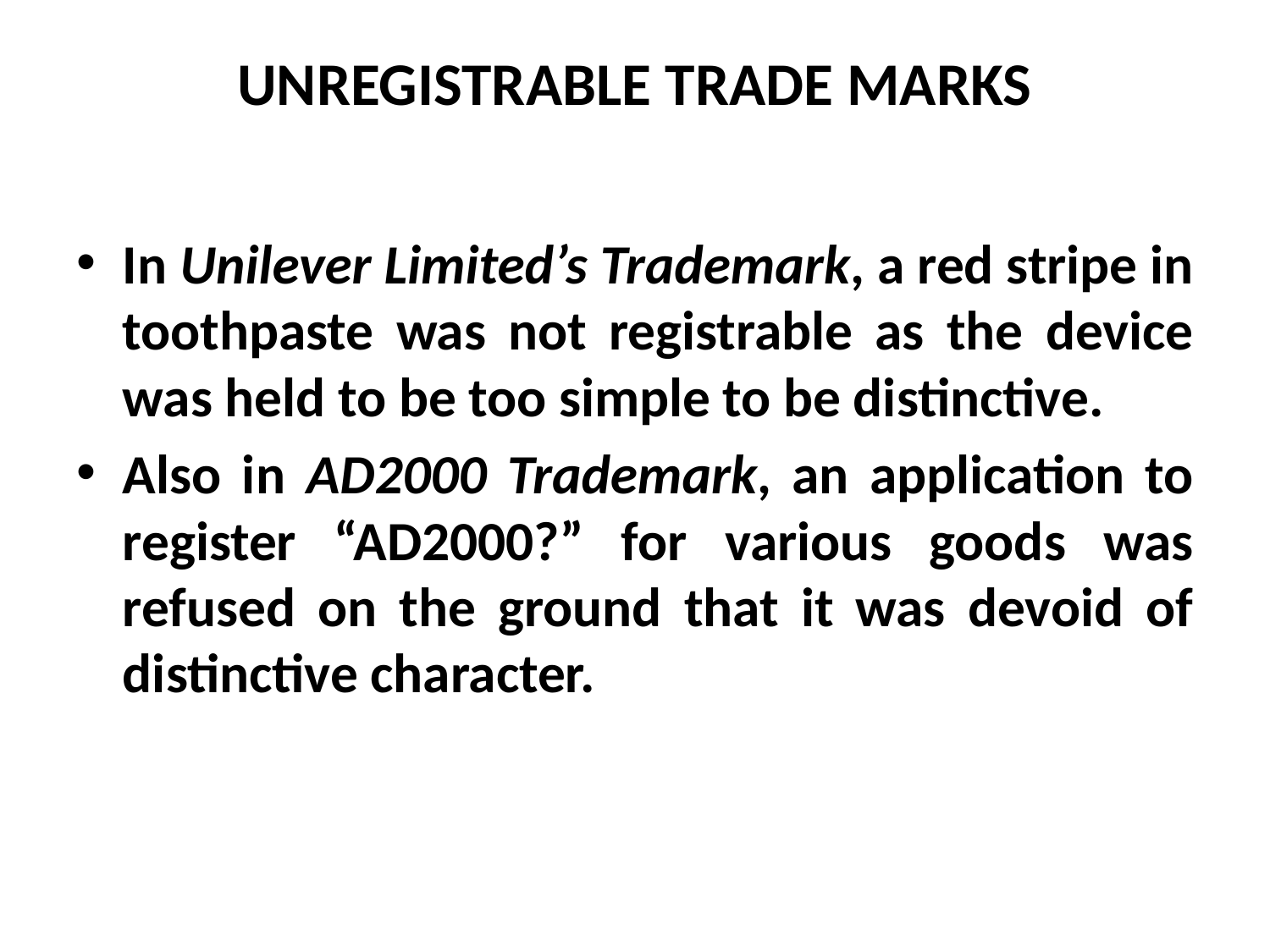

# UNREGISTRABLE TRADE MARKS
In Unilever Limited’s Trademark, a red stripe in toothpaste was not registrable as the device was held to be too simple to be distinctive.
Also in AD2000 Trademark, an application to register “AD2000?” for various goods was refused on the ground that it was devoid of distinctive character.